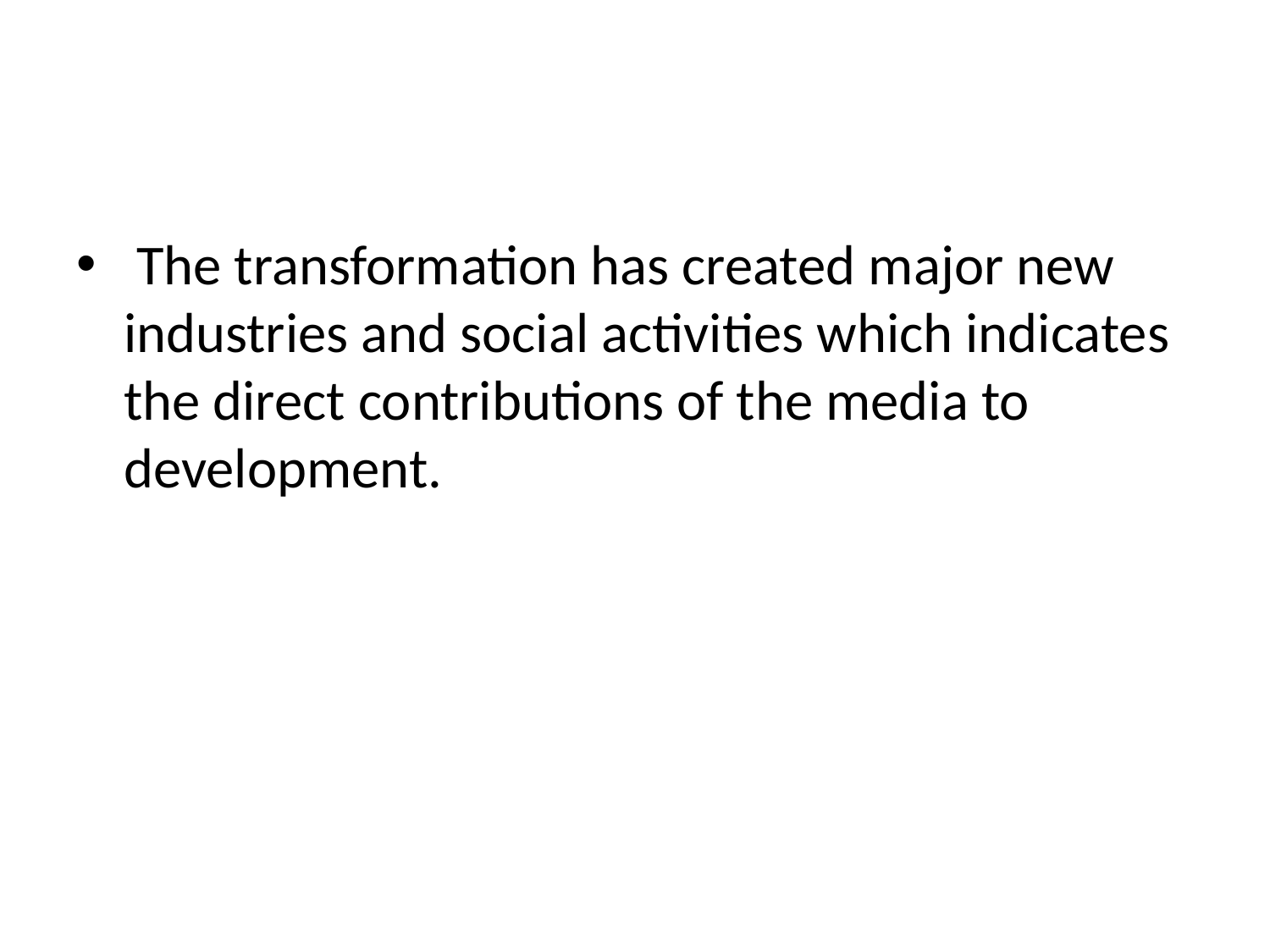

#
 The transformation has created major new industries and social activities which indicates the direct contributions of the media to development.